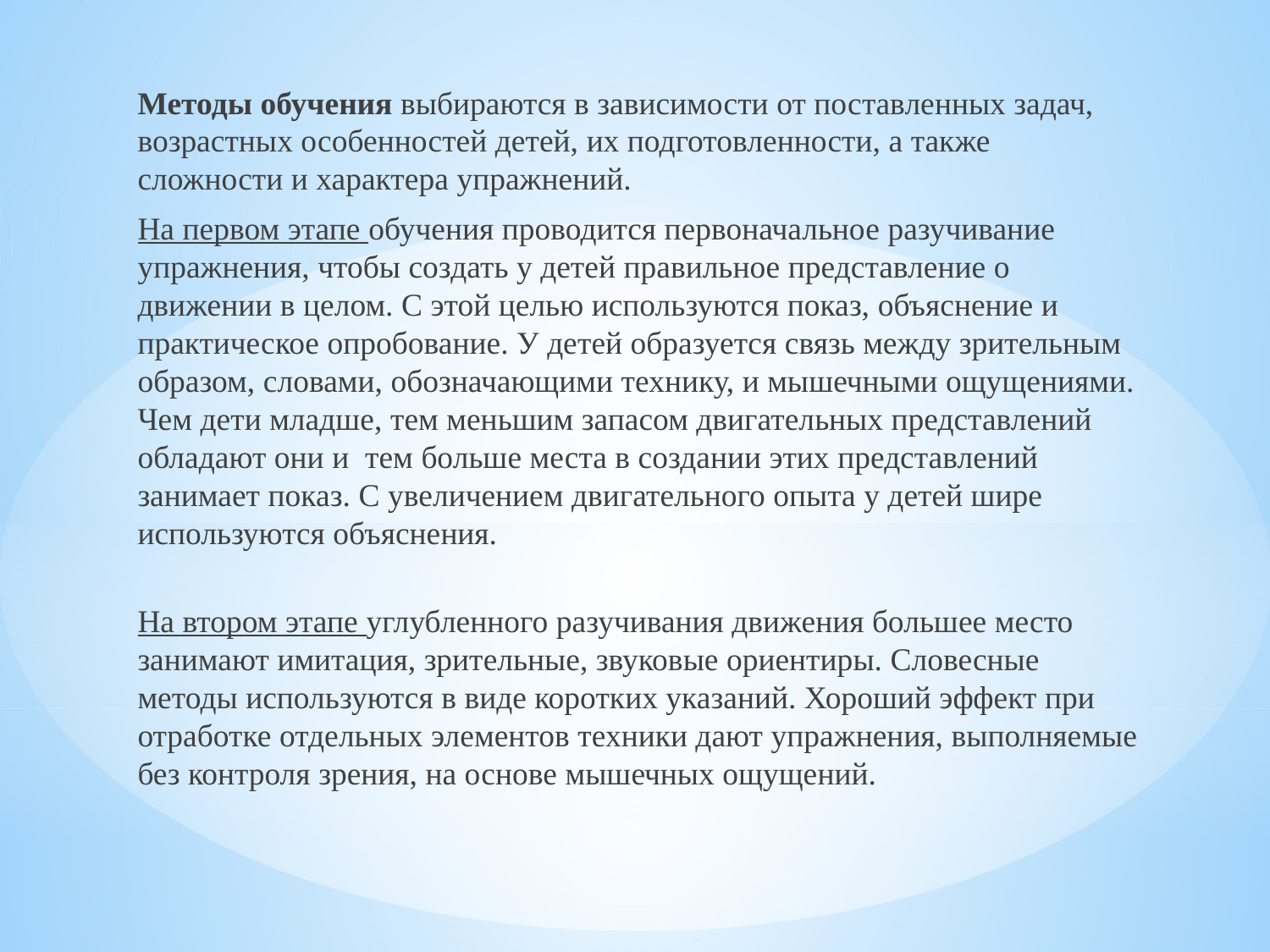

Методы обучения выбираются в зависимости от поставленных задач, возрастных особенностей детей, их подготовленности, а также сложности и характера упражнений.
На первом этапе обучения проводится первоначальное разучивание упражнения, чтобы создать у детей правильное представление о движении в целом. С этой целью используются показ, объяснение и практическое опробование. У детей образуется связь между зрительным образом, словами, обозначающими технику, и мышечными ощущениями. Чем дети младше, тем меньшим запасом двигательных представлений обладают они и  тем больше места в создании этих представлений занимает показ. С увеличением двигательного опыта у детей шире используются объяснения.
На втором этапе углубленного разучивания движения большее место занимают имитация, зрительные, звуковые ориентиры. Словесные методы используются в виде коротких указаний. Хороший эффект при отработке отдельных элементов техники дают упражнения, выполняемые без контроля зрения, на основе мышечных ощущений.